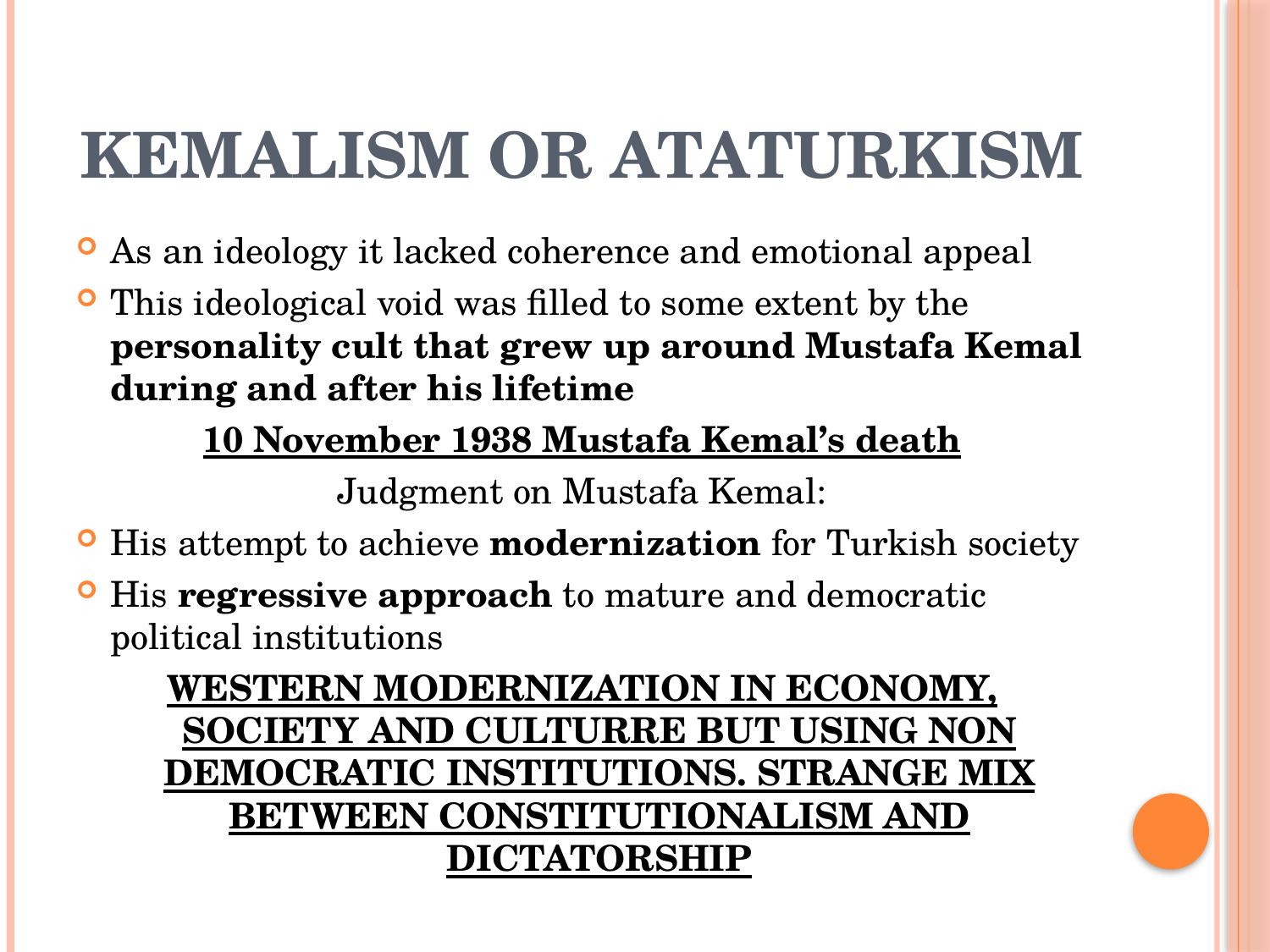

# KEMALISM OR ATATURKISM
As an ideology it lacked coherence and emotional appeal
This ideological void was filled to some extent by the personality cult that grew up around Mustafa Kemal during and after his lifetime
10 November 1938 Mustafa Kemal’s death
Judgment on Mustafa Kemal:
His attempt to achieve modernization for Turkish society
His regressive approach to mature and democratic political institutions
WESTERN MODERNIZATION IN ECONOMY, SOCIETY AND CULTURRE BUT USING NON DEMOCRATIC INSTITUTIONS. STRANGE MIX BETWEEN CONSTITUTIONALISM AND DICTATORSHIP